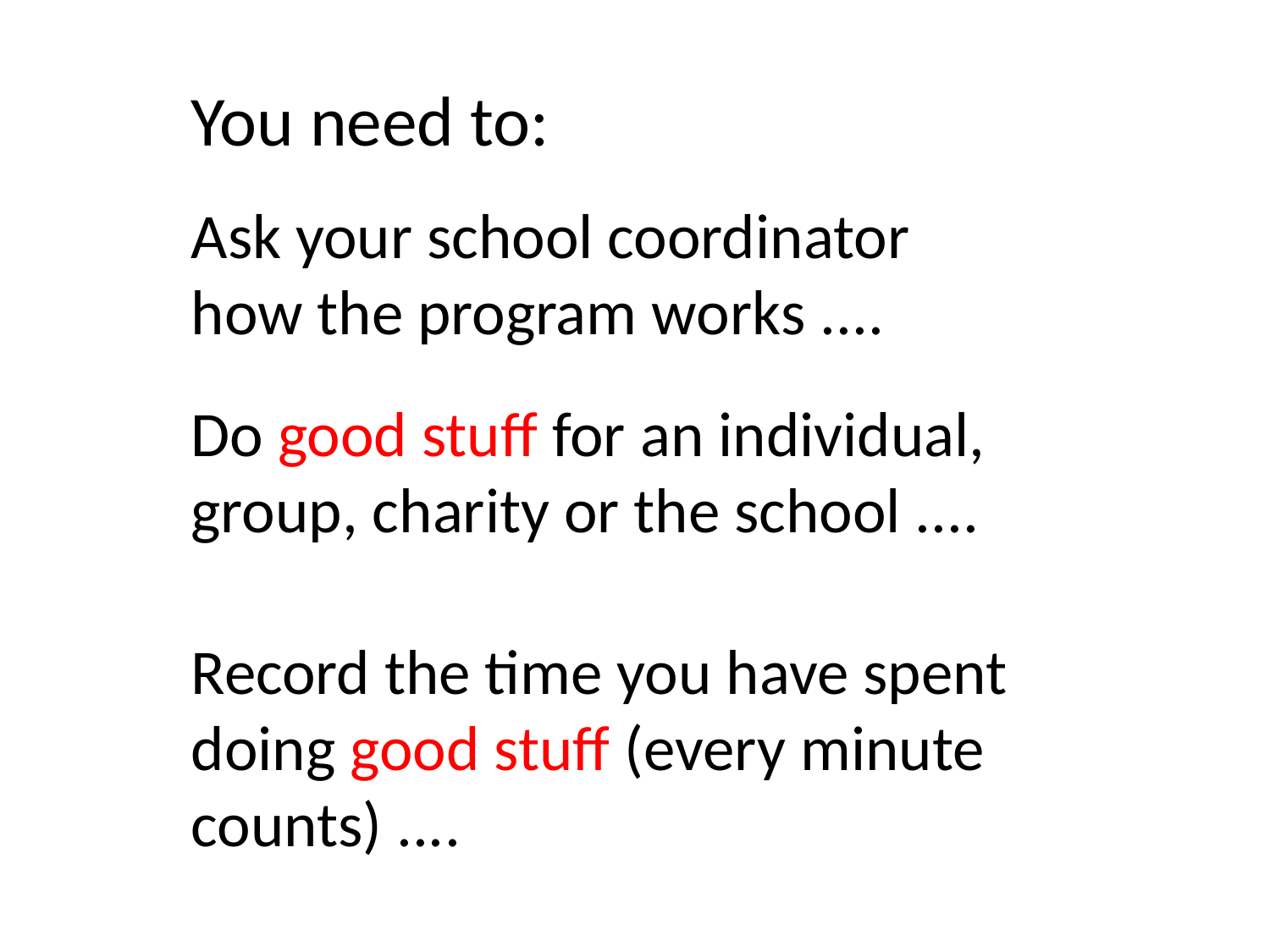

You need to:
Ask your school coordinator how the program works ....
Do good stuff for an individual, group, charity or the school ....
Record the time you have spent doing good stuff (every minute counts) ....